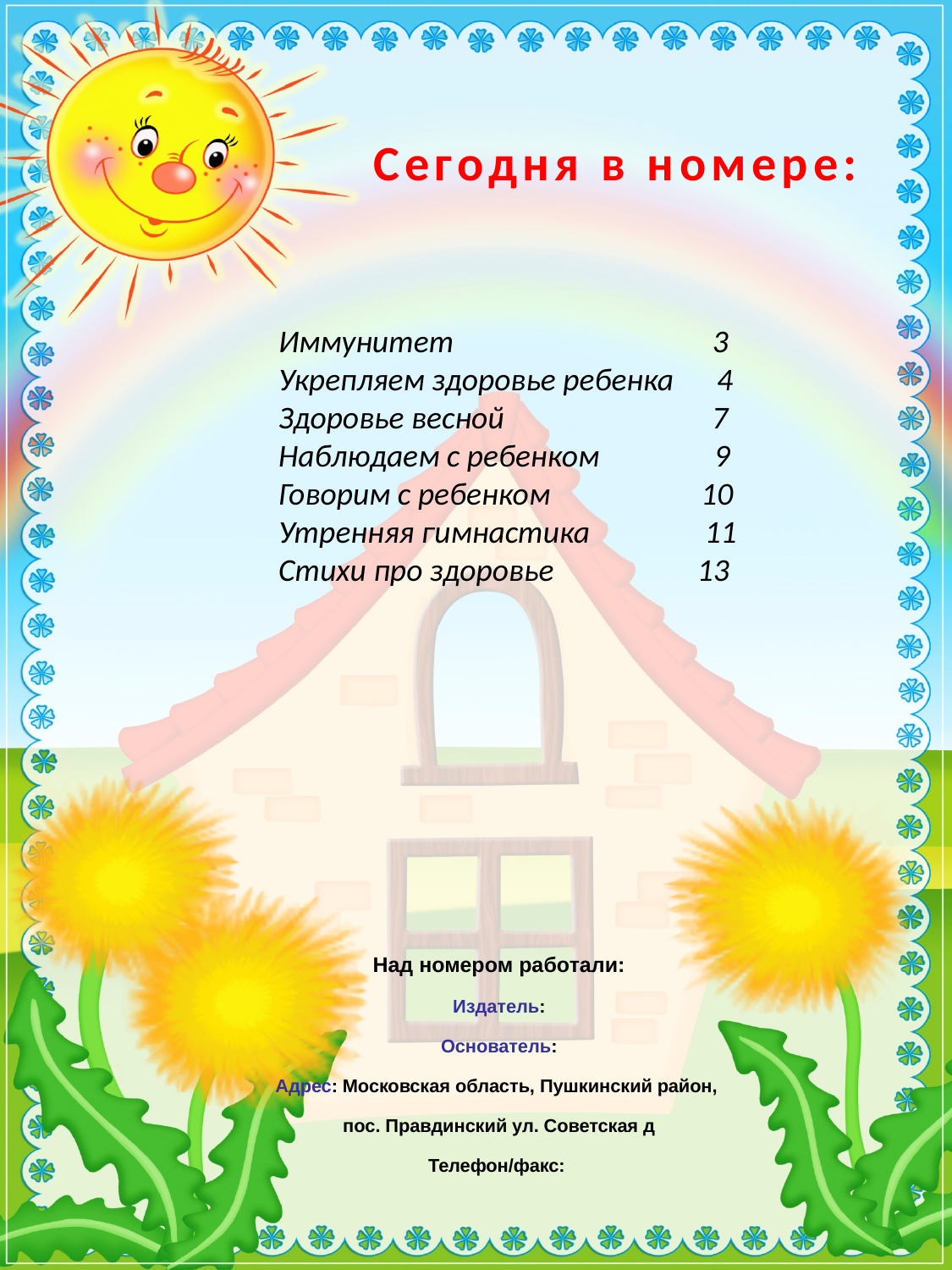

Сегодня в номере:
Иммунитет                                    3
Укрепляем здоровье ребенка      4
Здоровье весной                             7
Наблюдаем с ребенком                9
Говорим с ребенком                     10
Утренняя гимнастика                11
Стихи про здоровье                    13

Над номером работали:
Издатель:
Основатель:
Адрес: Московская область, Пушкинский район,
пос. Правдинский ул. Советская д
Телефон/факс: